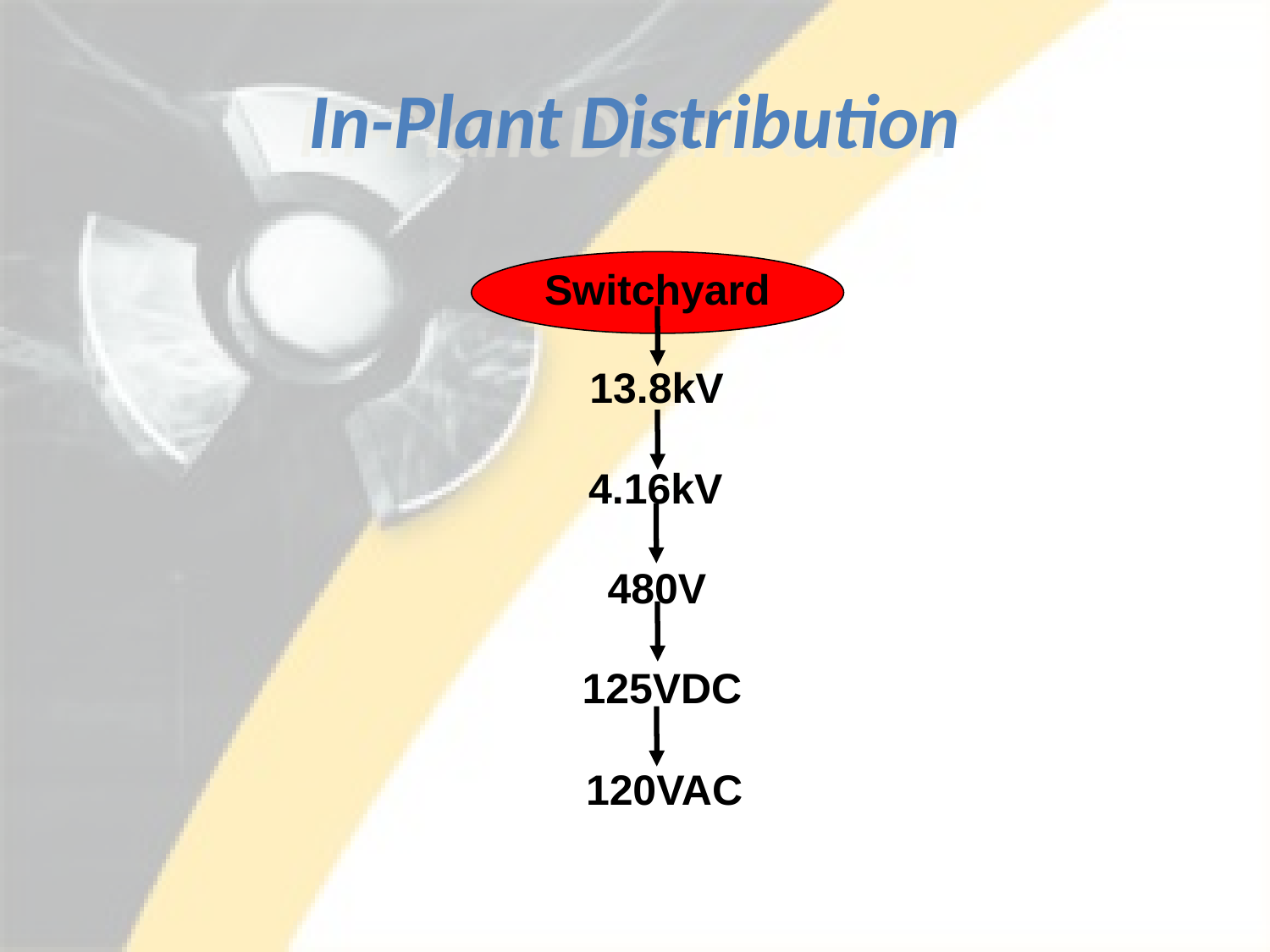

# In-Plant Distribution

Switchyard

13.8kV

4.16kV

480V

125VDC

120VAC